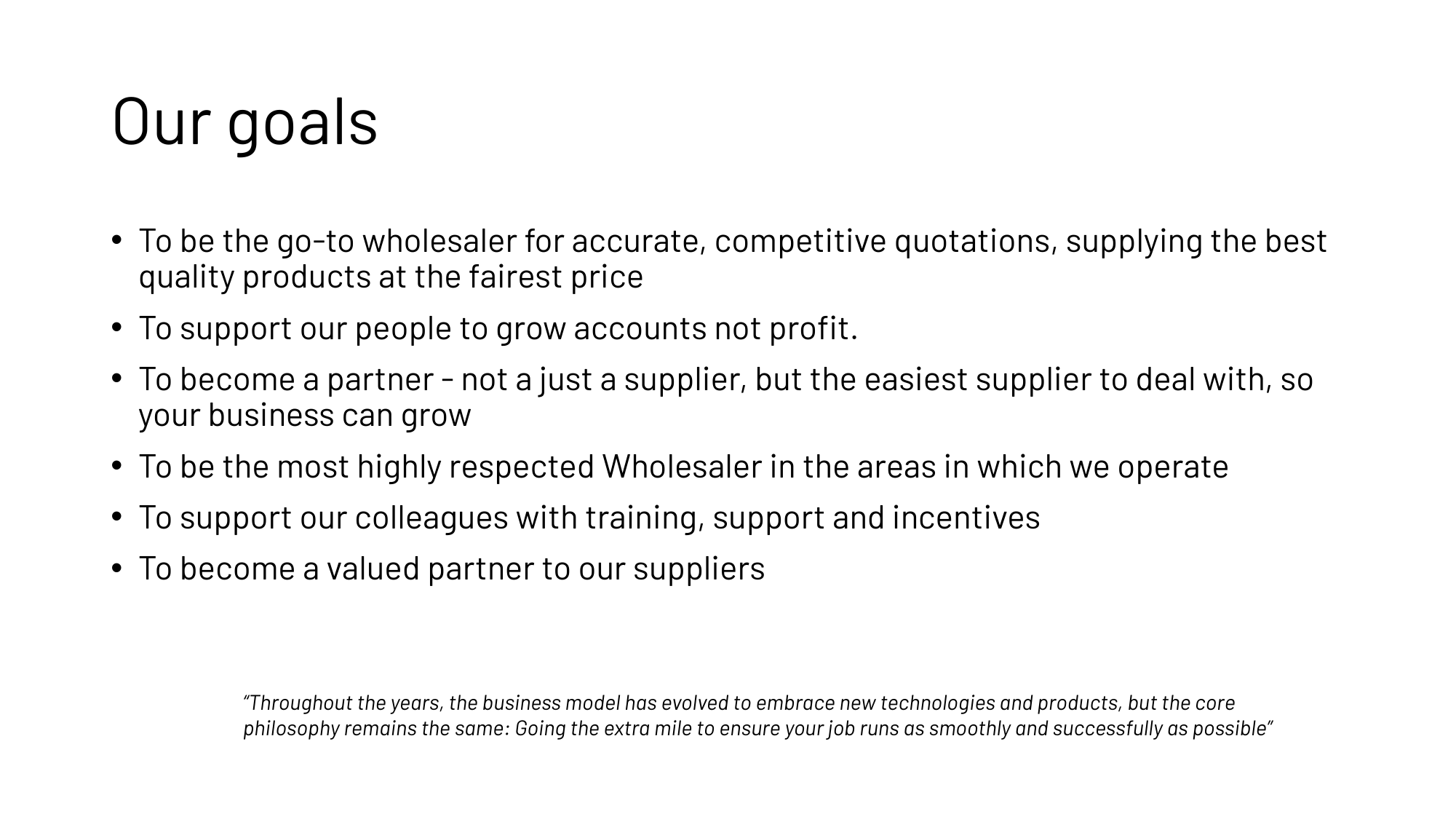

# Our goals
To be the go-to wholesaler for accurate, competitive quotations, supplying the best quality products at the fairest price
To support our people to grow accounts not profit.
To become a partner - not a just a supplier, but the easiest supplier to deal with, so your business can grow
To be the most highly respected Wholesaler in the areas in which we operate
To support our colleagues with training, support and incentives
To become a valued partner to our suppliers

“Throughout the years, the business model has evolved to embrace new technologies and products, but the core philosophy remains the same: Going the extra mile to ensure your job runs as smoothly and successfully as possible”